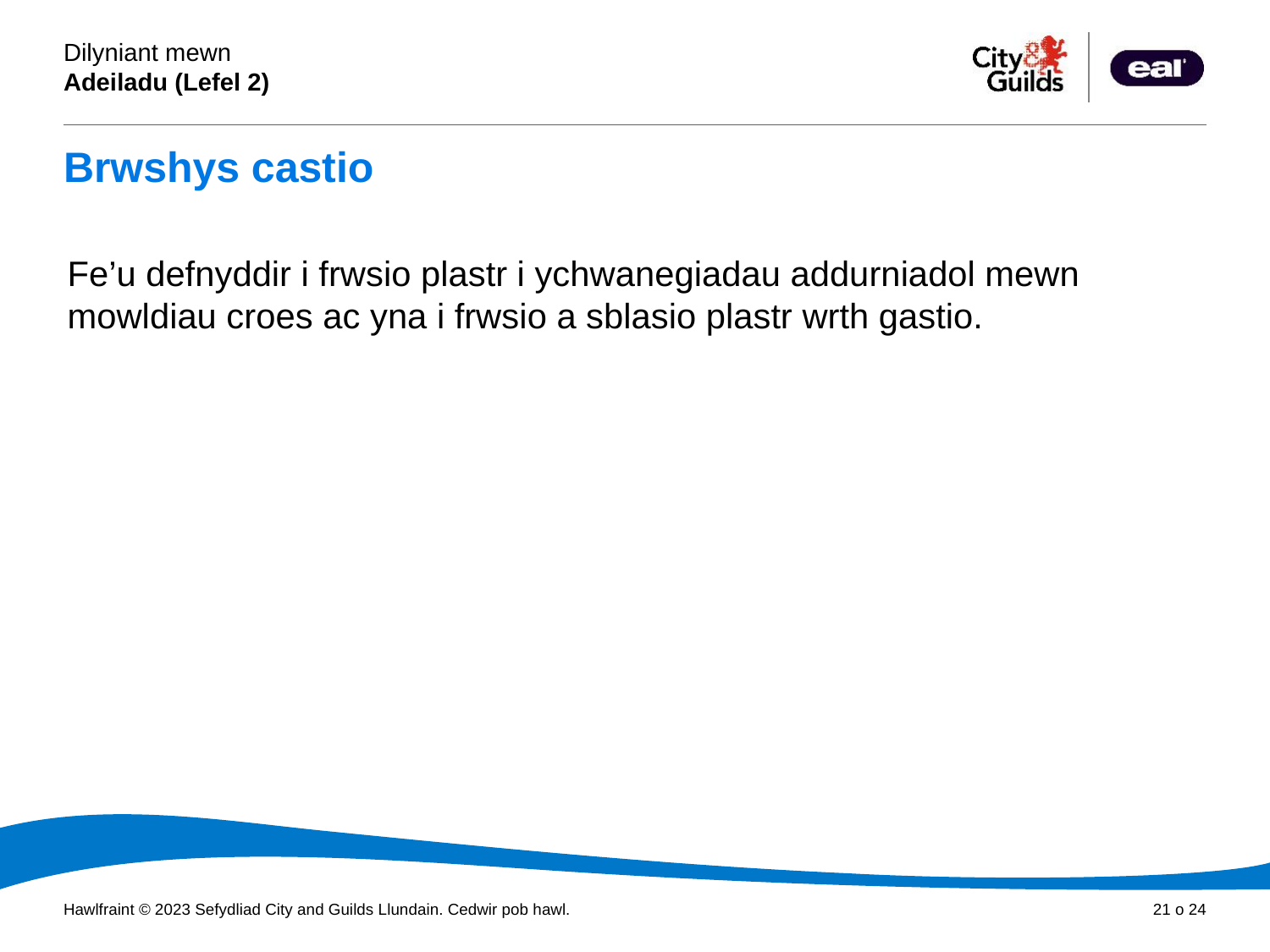

# Brwshys castio
Fe’u defnyddir i frwsio plastr i ychwanegiadau addurniadol mewn mowldiau croes ac yna i frwsio a sblasio plastr wrth gastio.